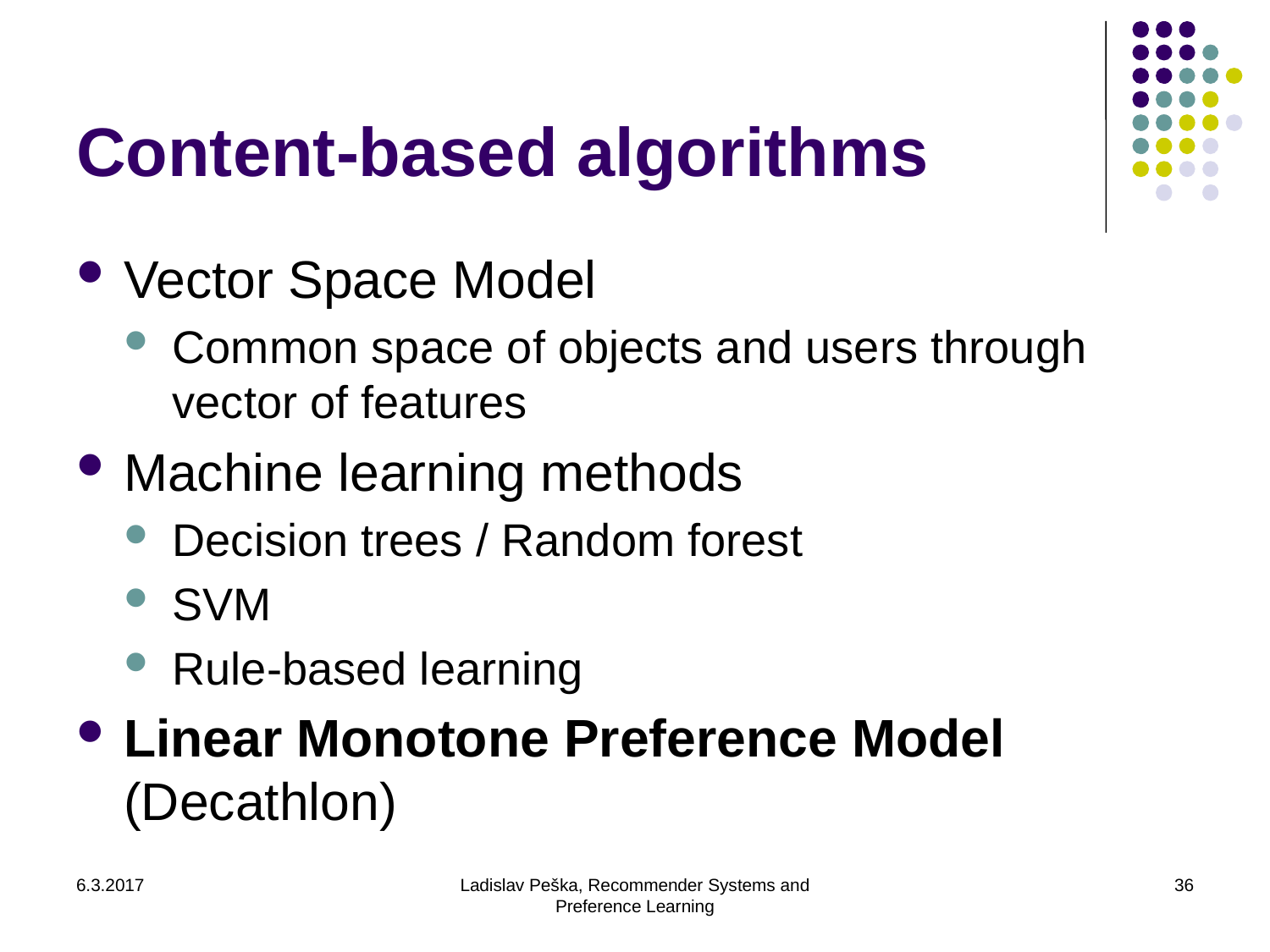

# Content-based algorithms
Vector Space Model
Common space of objects and users through vector of features
Machine learning methods
Decision trees / Random forest
SVM
Rule-based learning
Linear Monotone Preference Model (Decathlon)

6.3.2017
Ladislav Peška, Recommender Systems and Preference Learning
36